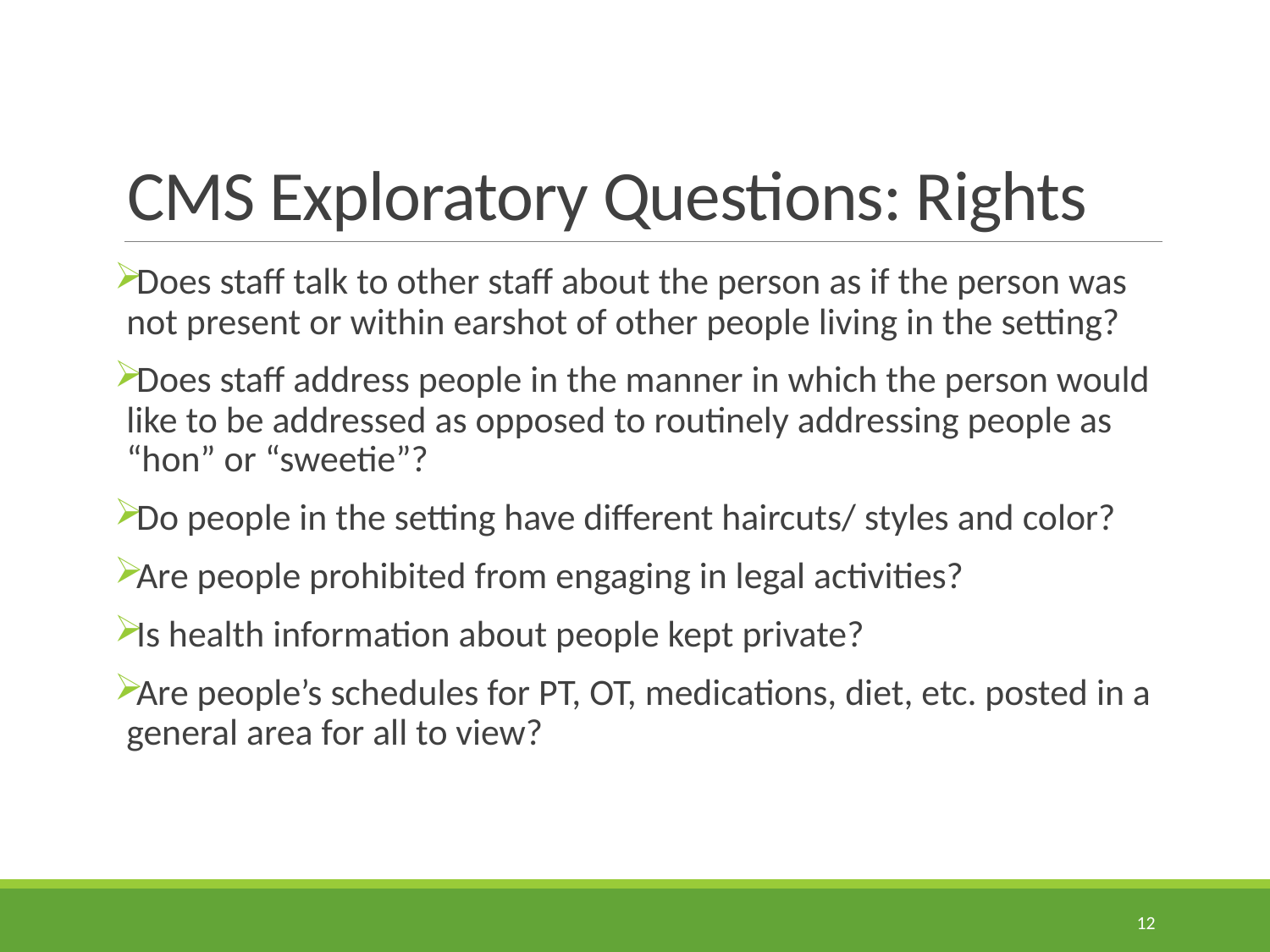

# CMS Exploratory Questions: Rights
Does staff talk to other staff about the person as if the person was not present or within earshot of other people living in the setting?
Does staff address people in the manner in which the person would like to be addressed as opposed to routinely addressing people as “hon” or “sweetie”?
Do people in the setting have different haircuts/ styles and color?
Are people prohibited from engaging in legal activities?
Is health information about people kept private?
Are people’s schedules for PT, OT, medications, diet, etc. posted in a general area for all to view?

12